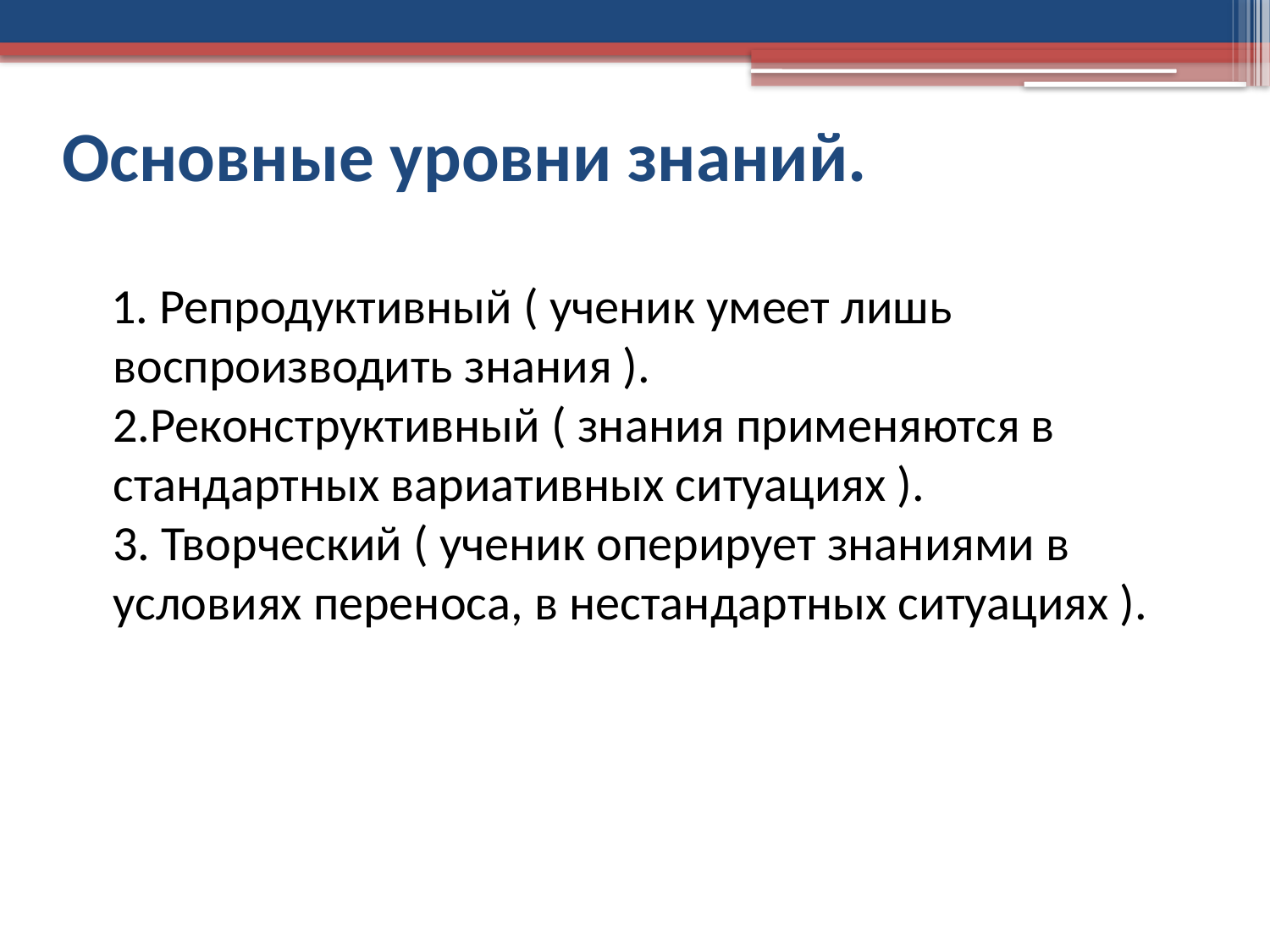

# Основные уровни знаний.
   1. Репродуктивный ( ученик умеет лишь воспроизводить знания ).                                     2.Реконструктивный ( знания применяются в стандартных вариативных ситуациях ).                     3. Творческий ( ученик оперирует знаниями в условиях переноса, в нестандартных ситуациях ).